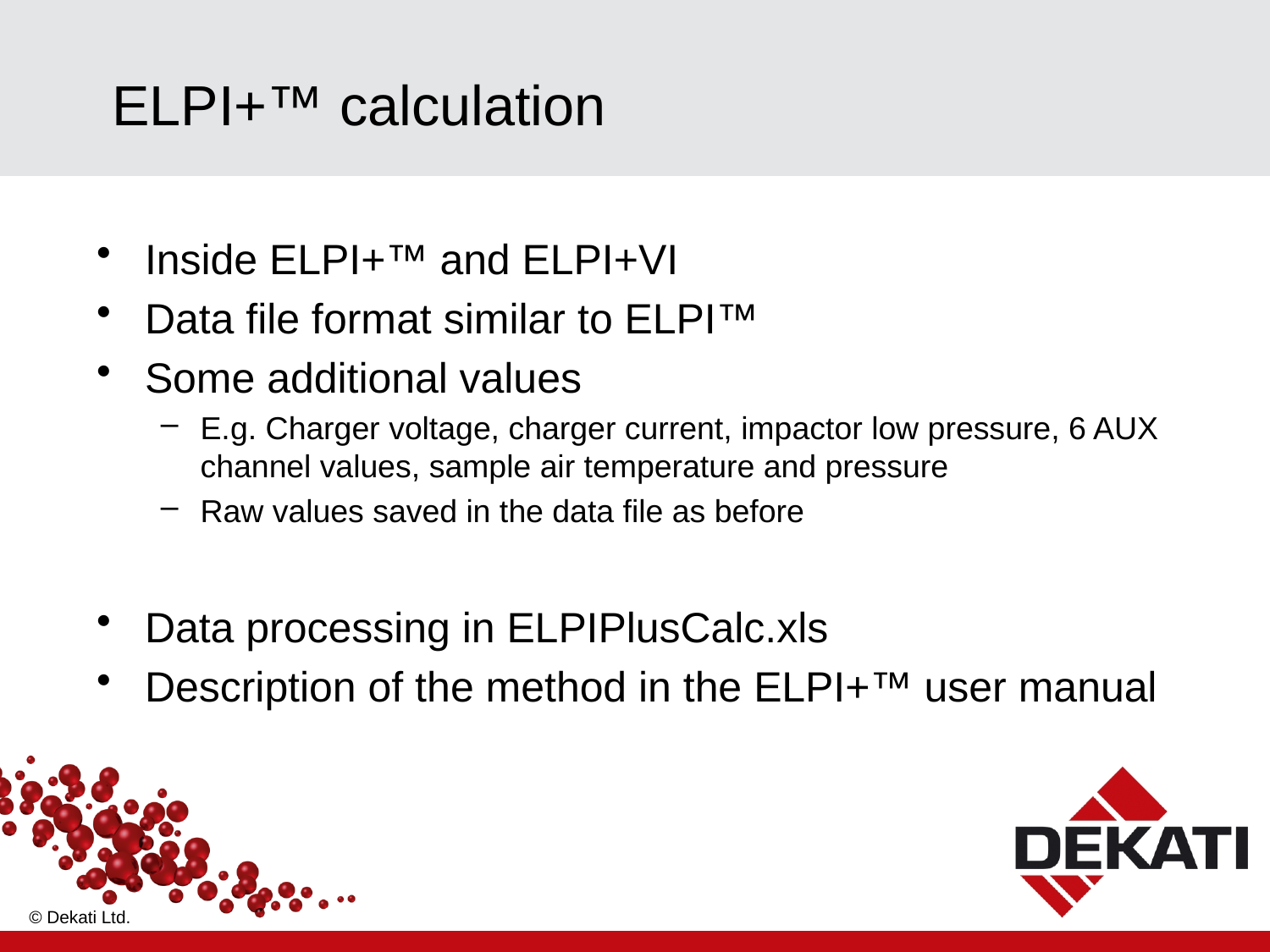

# ELPI+™ calculation
Inside ELPI+™ and ELPI+VI
Data file format similar to ELPI™
Some additional values
E.g. Charger voltage, charger current, impactor low pressure, 6 AUX channel values, sample air temperature and pressure
Raw values saved in the data file as before

Data processing in ELPIPlusCalc.xls
Description of the method in the ELPI+™ user manual
© Dekati Ltd.